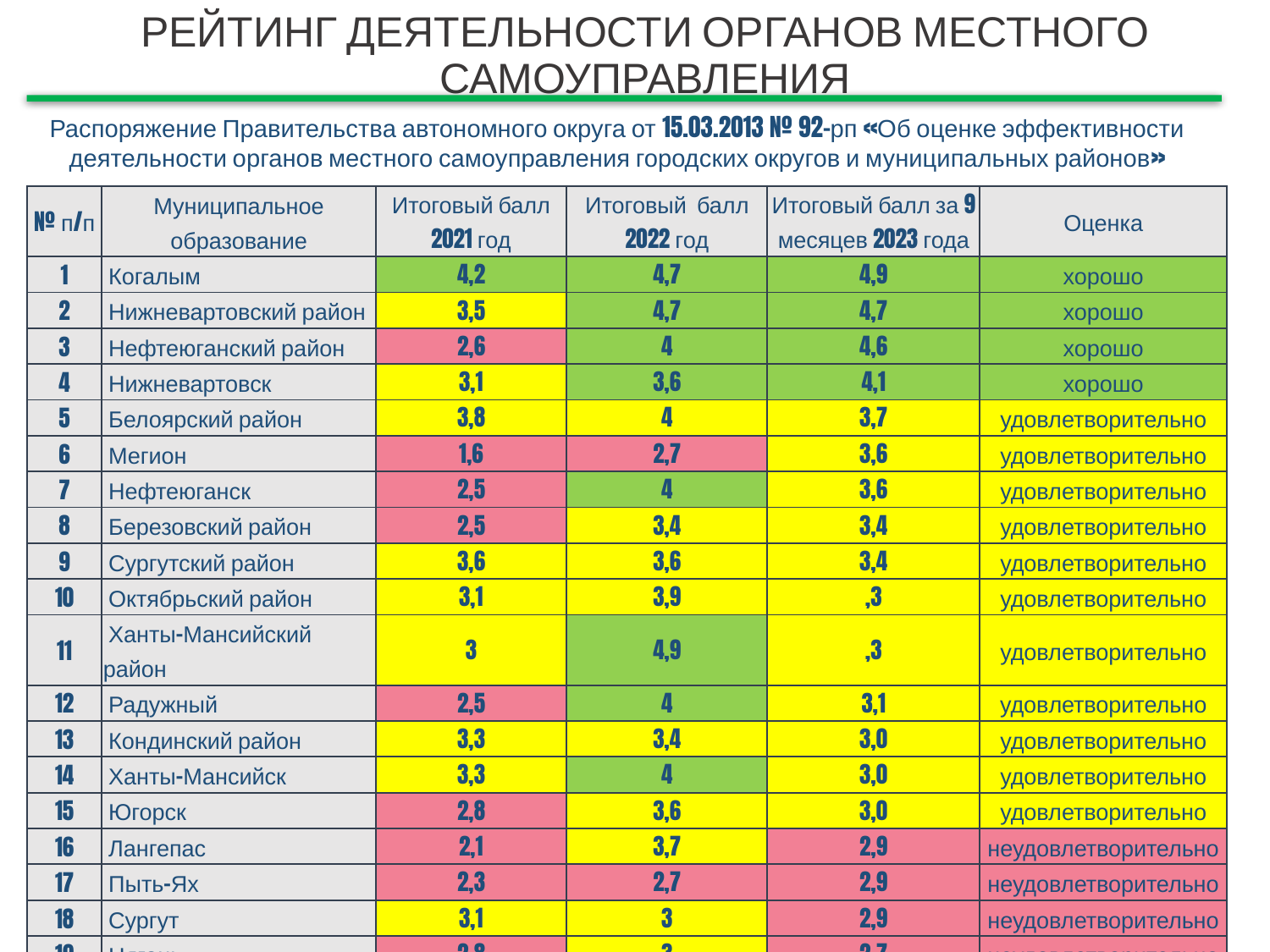

РЕЙТИНГ ДЕЯТЕЛЬНОСТИ ОРГАНОВ МЕСТНОГО САМОУПРАВЛЕНИЯ

Распоряжение Правительства автономного округа от 15.03.2013 № 92-рп «Об оценке эффективности деятельности органов местного самоуправления городских округов и муниципальных районов»

| № п/п | Муниципальное образование | Итоговый балл 2021 год | Итоговый  балл 2022 год | Итоговый балл за 9 месяцев 2023 года | Оценка |
| --- | --- | --- | --- | --- | --- |
| 1 | Когалым | 4,2 | 4,7 | 4,9 | хорошо |
| 2 | Нижневартовский район | 3,5 | 4,7 | 4,7 | хорошо |
| 3 | Нефтеюганский район | 2,6 | 4 | 4,6 | хорошо |
| 4 | Нижневартовск | 3,1 | 3,6 | 4,1 | хорошо |
| 5 | Белоярский район | 3,8 | 4 | 3,7 | удовлетворительно |
| 6 | Мегион | 1,6 | 2,7 | 3,6 | удовлетворительно |
| 7 | Нефтеюганск | 2,5 | 4 | 3,6 | удовлетворительно |
| 8 | Березовский район | 2,5 | 3,4 | 3,4 | удовлетворительно |
| 9 | Сургутский район | 3,6 | 3,6 | 3,4 | удовлетворительно |
| 10 | Октябрьский район | 3,1 | 3,9 | ,3 | удовлетворительно |
| 11 | Ханты-Мансийский район | 3 | 4,9 | ,3 | удовлетворительно |
| 12 | Радужный | 2,5 | 4 | 3,1 | удовлетворительно |
| 13 | Кондинский район | 3,3 | 3,4 | 3,0 | удовлетворительно |
| 14 | Ханты-Мансийск | 3,3 | 4 | 3,0 | удовлетворительно |
| 15 | Югорск | 2,8 | 3,6 | 3,0 | удовлетворительно |
| 16 | Лангепас | 2,1 | 3,7 | 2,9 | неудовлетворительно |
| 17 | Пыть-Ях | 2,3 | 2,7 | 2,9 | неудовлетворительно |
| 18 | Сургут | 3,1 | 3 | 2,9 | неудовлетворительно |
| 19 | Нягань | 2,8 | 3 | 2,7 | неудовлетворительно |
| 20 | Покачи | 3,1 | 3,4 | 2,7 | неудовлетворительно |
| 21 | Советский район | 2,1 | 3,3 | 2,4 | неудовлетворительно |
| 22 | Урай | 2,6 | 3,4 | 1,7 | неудовлетворительно |